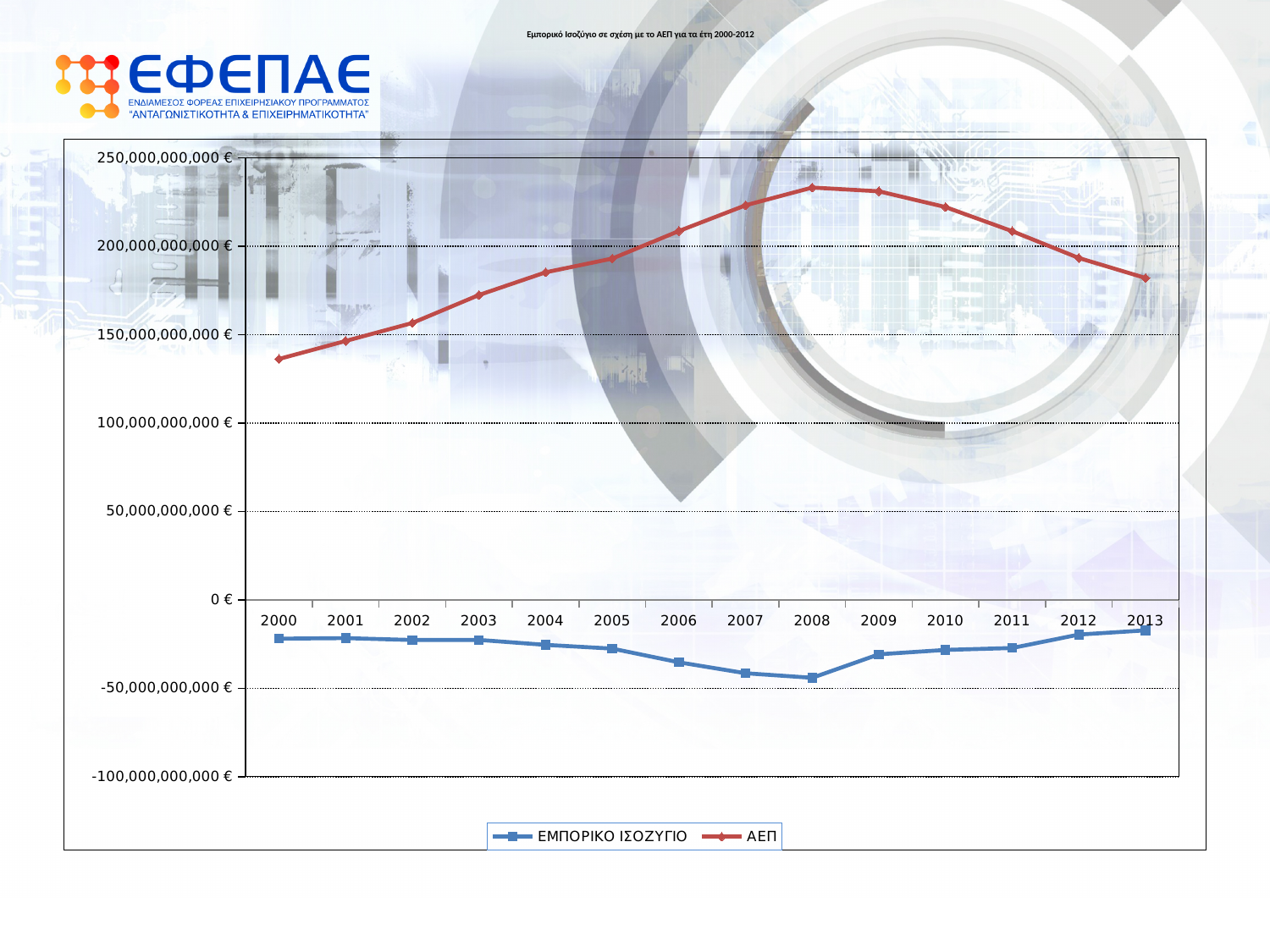

# Εμπορικό Ισοζύγιο σε σχέση με το ΑΕΠ για τα έτη 2000-2012

### Chart

| Category | ΕΜΠΟΡΙΚΟ ΙΣΟΖΥΓΙΟ  | ΑΕΠ |
|---|---|---|
| 2000 | -21927500000.0 | 136281001919.26804 |
| 2001 | -21610900000.0 | 146427888655.6222 |
| 2002 | -22708700000.0 | 156614607776.39078 |
| 2003 | -22643500000.0 | 172431134752.99338 |
| 2004 | -25435800000.0 | 185265631569.33698 |
| 2005 | -27558900000.0 | 193049664109.90448 |
| 2006 | -35286300000.0 | 208622000000.0 |
| 2007 | -41499200000.0 | 223160000000.0 |
| 2008 | -44048800000.0 | 233197667786.33588 |
| 2009 | -30767300000.0 | 231081231862.98532 |
| 2010 | -28279600000.0 | 222151497759.65988 |
| 2011 | -27229100000.0 | 208531701267.2771 |
| 2012 | -19619000000.0 | 193347017825.76718 |
| 2013 | -17229400000.0 | 182054195562.65735 |